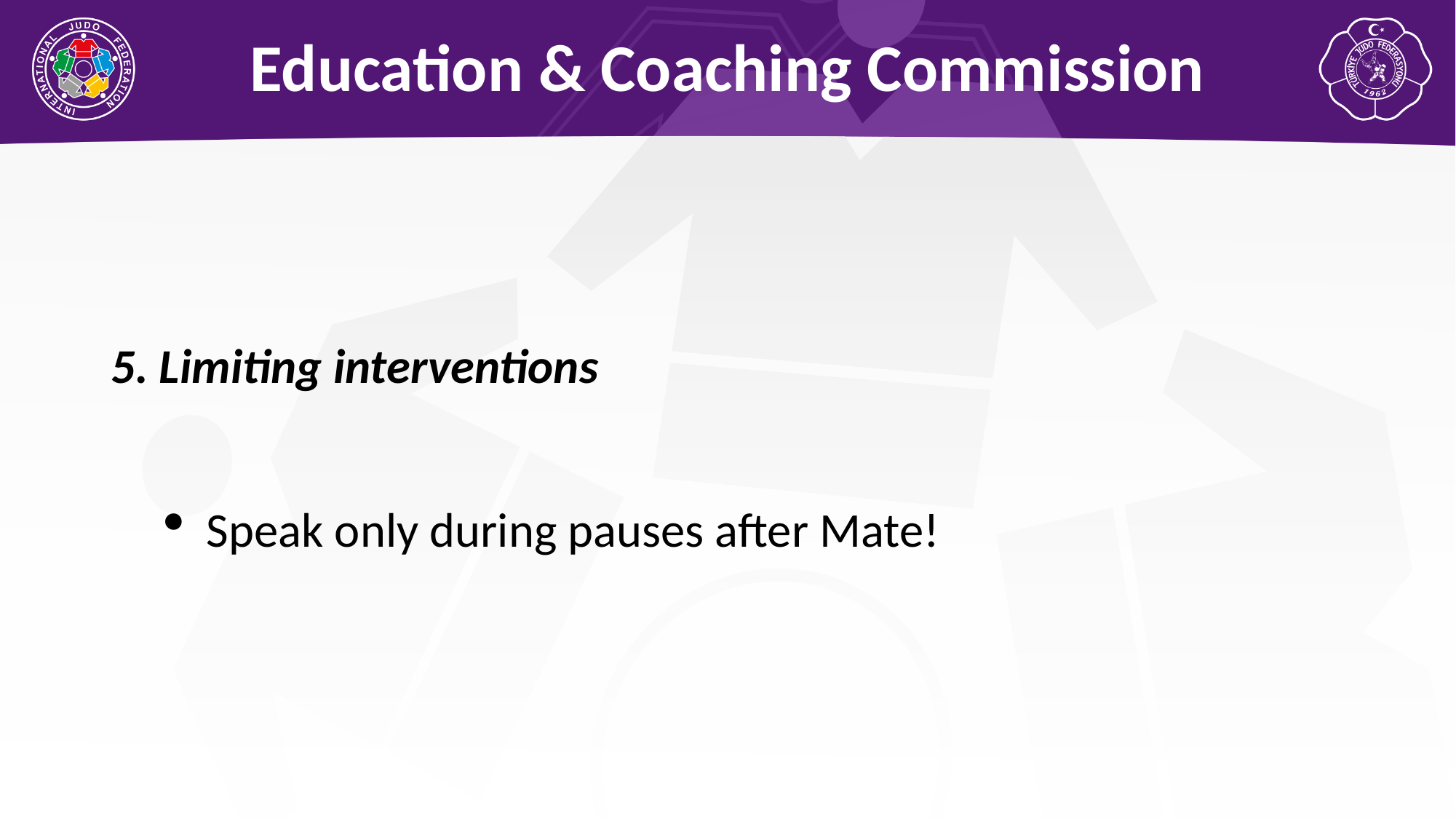

Education & Coaching Commission
5. Limiting interventions

Speak only during pauses after Mate!